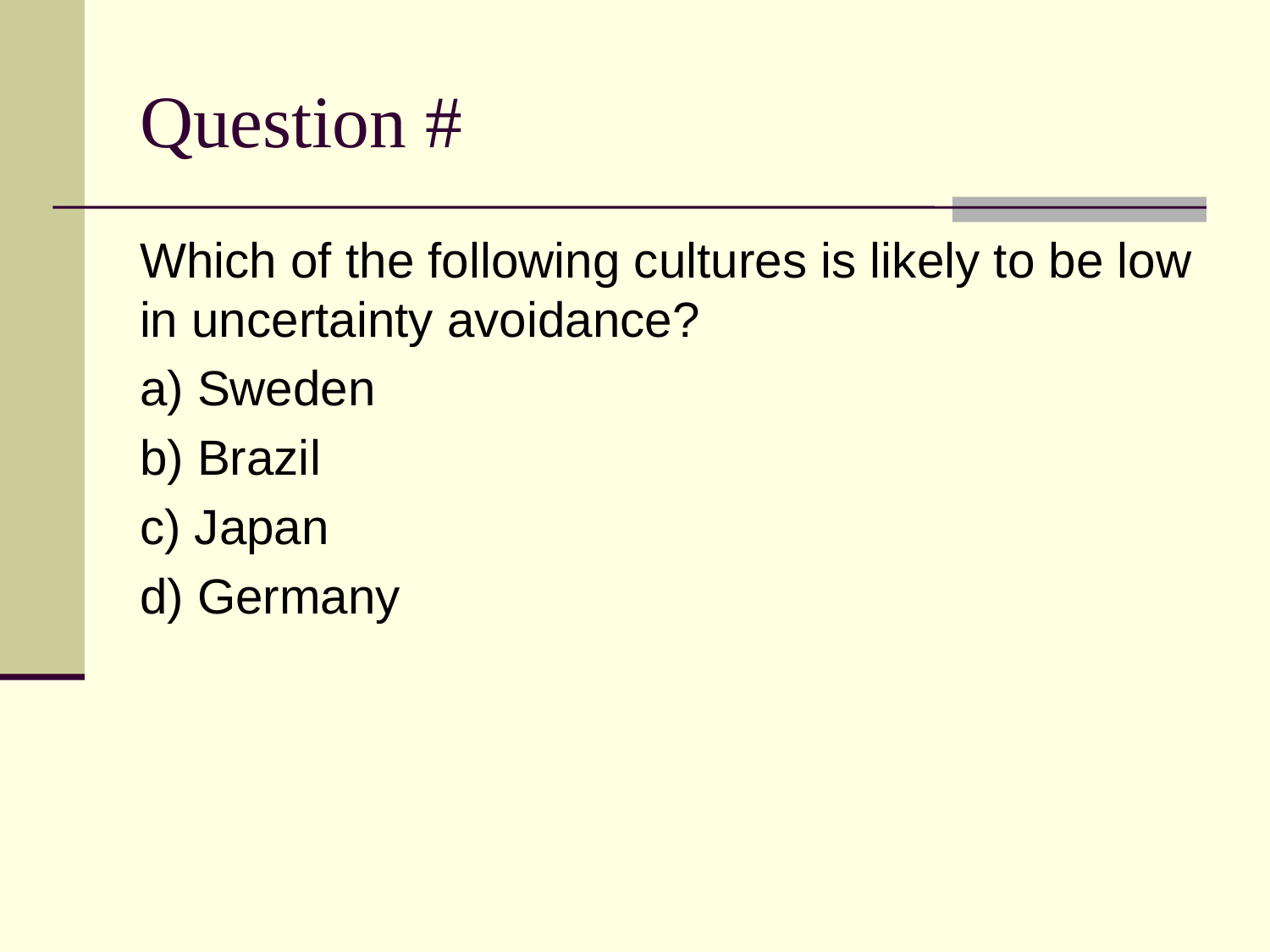

# Question #
Which of the following cultures is likely to be low in uncertainty avoidance?
a) Sweden
b) Brazil
c) Japan
d) Germany